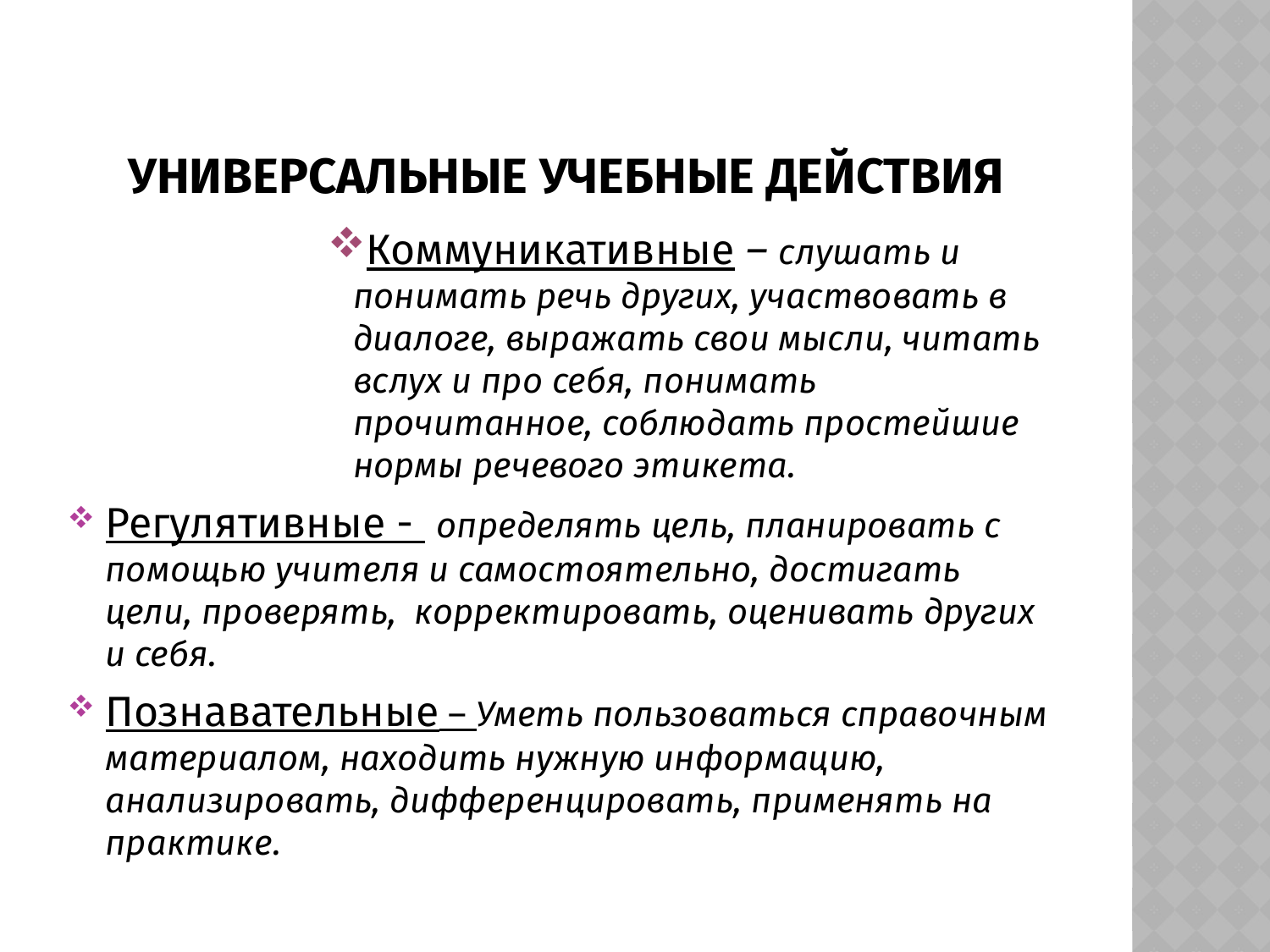

# Универсальные учебные действия
Коммуникативные – слушать и понимать речь других, участвовать в диалоге, выражать свои мысли, читать вслух и про себя, понимать прочитанное, соблюдать простейшие нормы речевого этикета.
Регулятивные -  определять цель, планировать с помощью учителя и самостоятельно, достигать цели, проверять,  корректировать, оценивать других и себя.
Познавательные – Уметь пользоваться справочным материалом, находить нужную информацию, анализировать, дифференцировать, применять на практике.